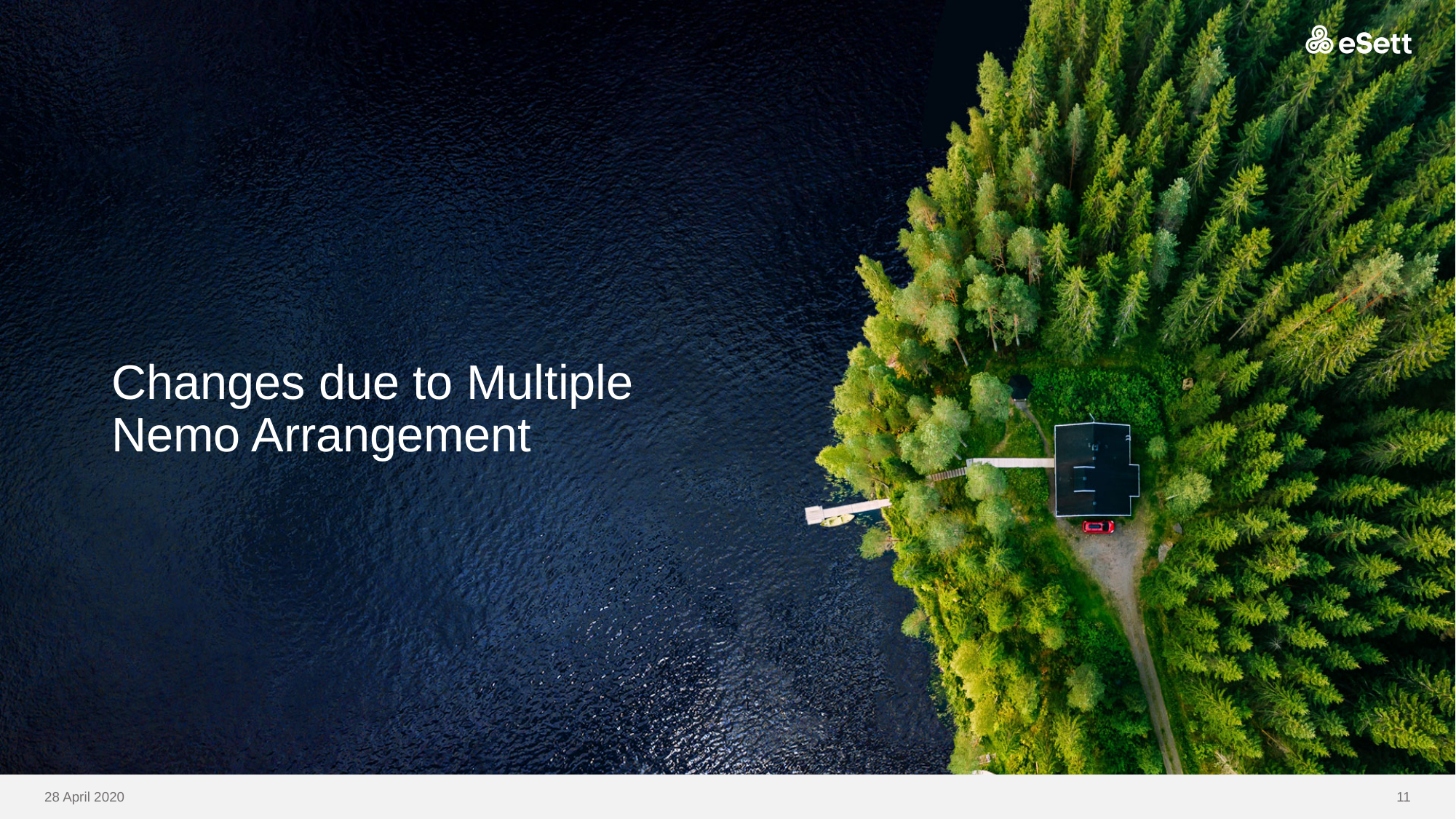

# Changes due to Multiple Nemo Arrangement